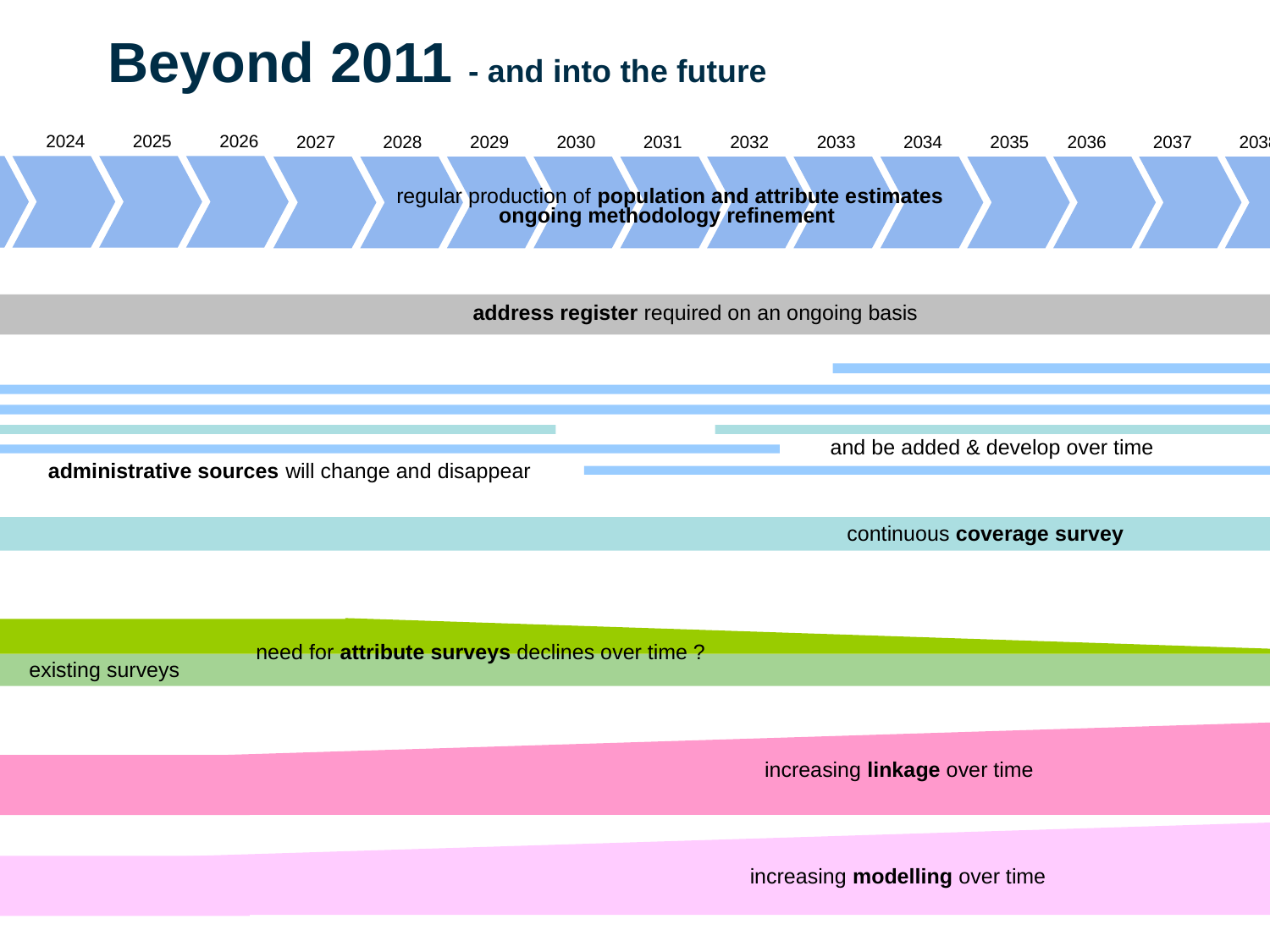

Beyond 2011 - and into the future
2023
2024
2025
2026
2027
2028
2029
2030
2031
2032
2033
2034
2035
2036
2037
2038

regular production of population and attribute estimates
ongoing methodology refinement

address register required on an ongoing basis

and be added & develop over time

administrative sources will change and disappear

continuous coverage survey

need for attribute surveys declines over time ?

existing surveys

increasing linkage over time

increasing modelling over time